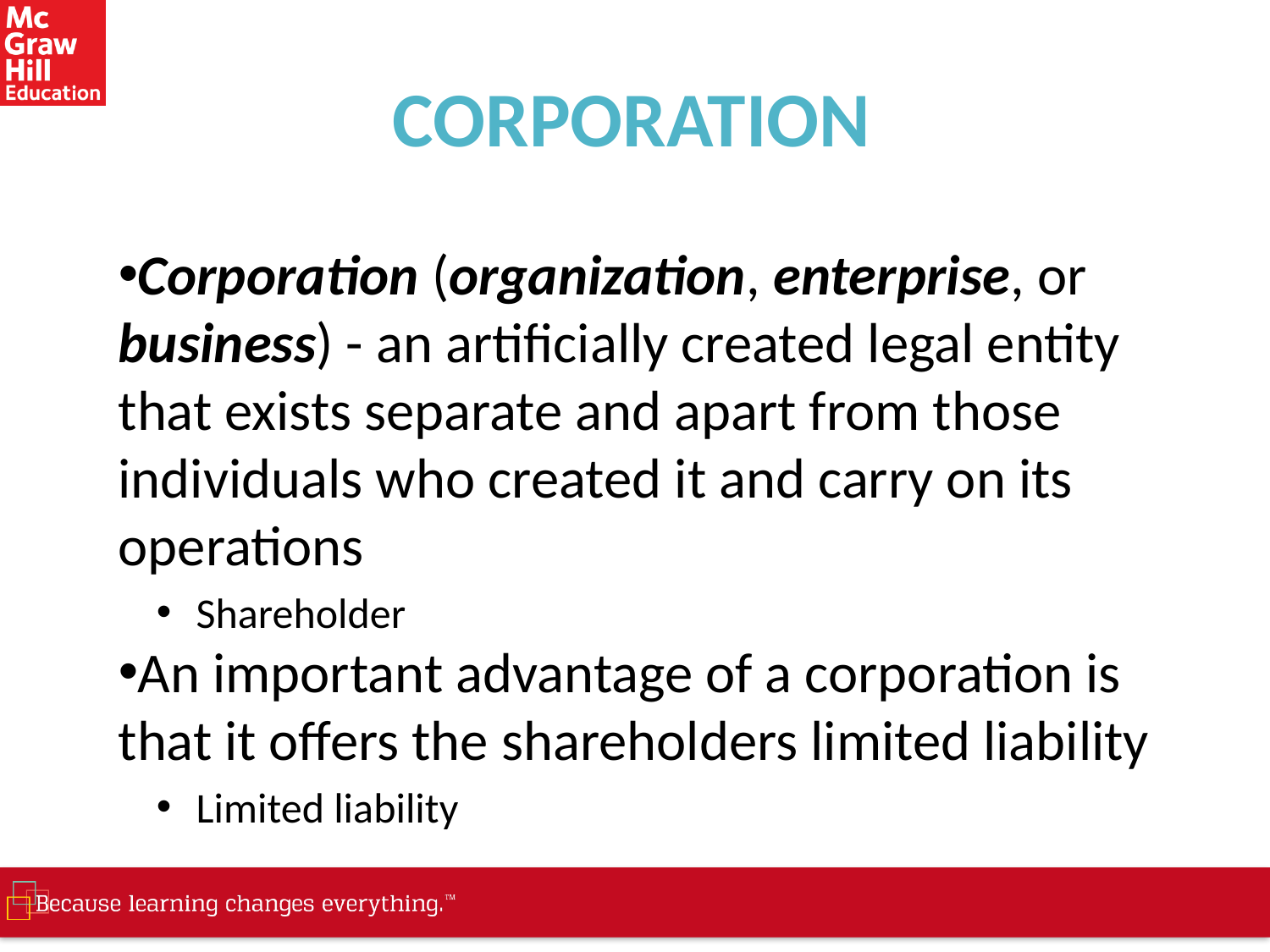

# CORPORATION
Corporation (organization, enterprise, or business) - an artificially created legal entity that exists separate and apart from those individuals who created it and carry on its operations
Shareholder
An important advantage of a corporation is that it offers the shareholders limited liability
Limited liability